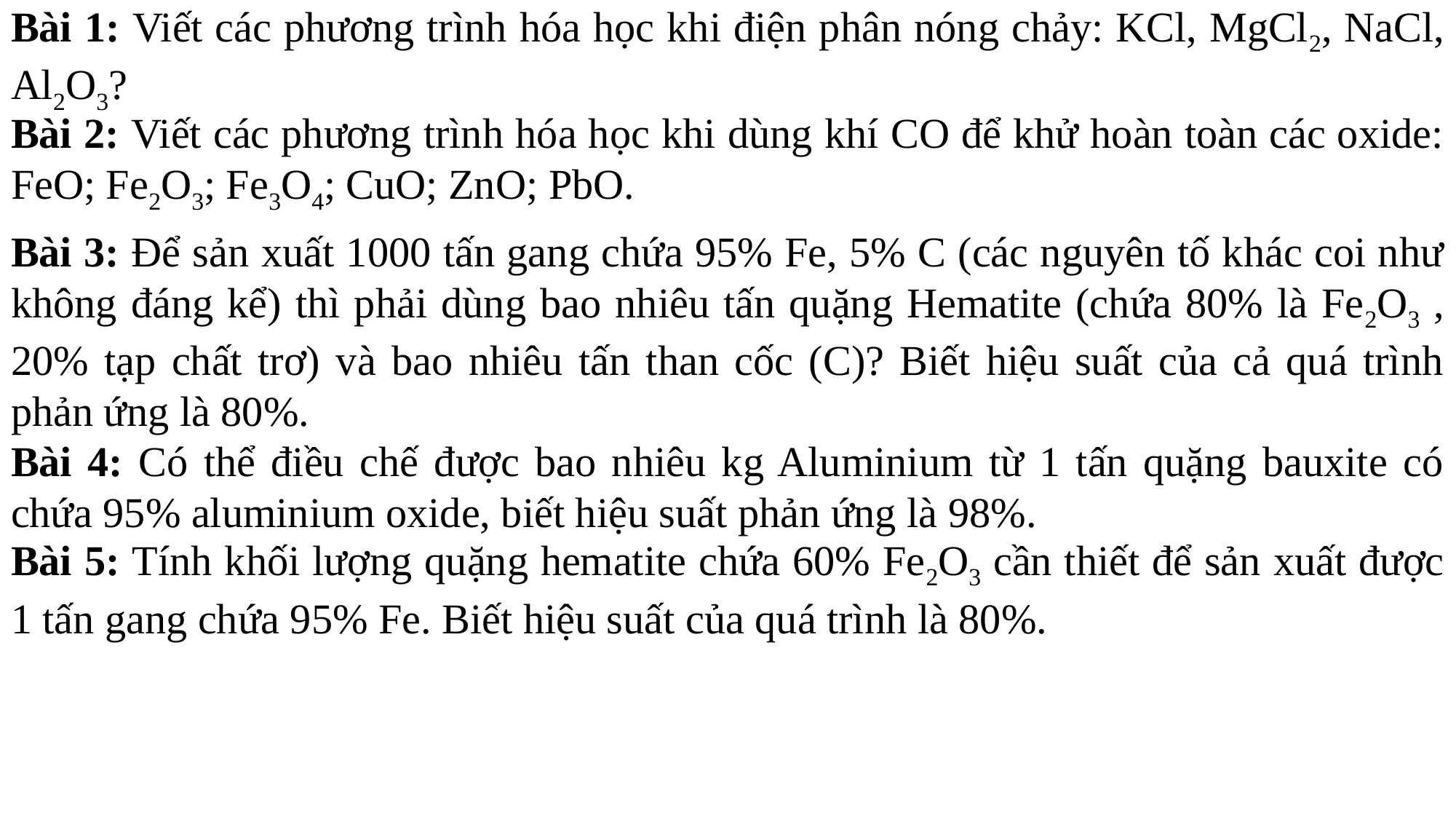

Bài 1: Viết các phương trình hóa học khi điện phân nóng chảy: KCl, MgCl2, NaCl, Al2O3?
Bài 2: Viết các phương trình hóa học khi dùng khí CO để khử hoàn toàn các oxide: FeO; Fe2O3; Fe3O4; CuO; ZnO; PbO.
Bài 3: Để sản xuất 1000 tấn gang chứa 95% Fe, 5% C (các nguyên tố khác coi như không đáng kể) thì phải dùng bao nhiêu tấn quặng Hematite (chứa 80% là Fe2O3 , 20% tạp chất trơ) và bao nhiêu tấn than cốc (C)? Biết hiệu suất của cả quá trình phản ứng là 80%.
Bài 4: Có thể điều chế được bao nhiêu kg Aluminium từ 1 tấn quặng bauxite có chứa 95% aluminium oxide, biết hiệu suất phản ứng là 98%.
Bài 5: Tính khối lượng quặng hematite chứa 60% Fe2O3 cần thiết để sản xuất được 1 tấn gang chứa 95% Fe. Biết hiệu suất của quá trình là 80%.